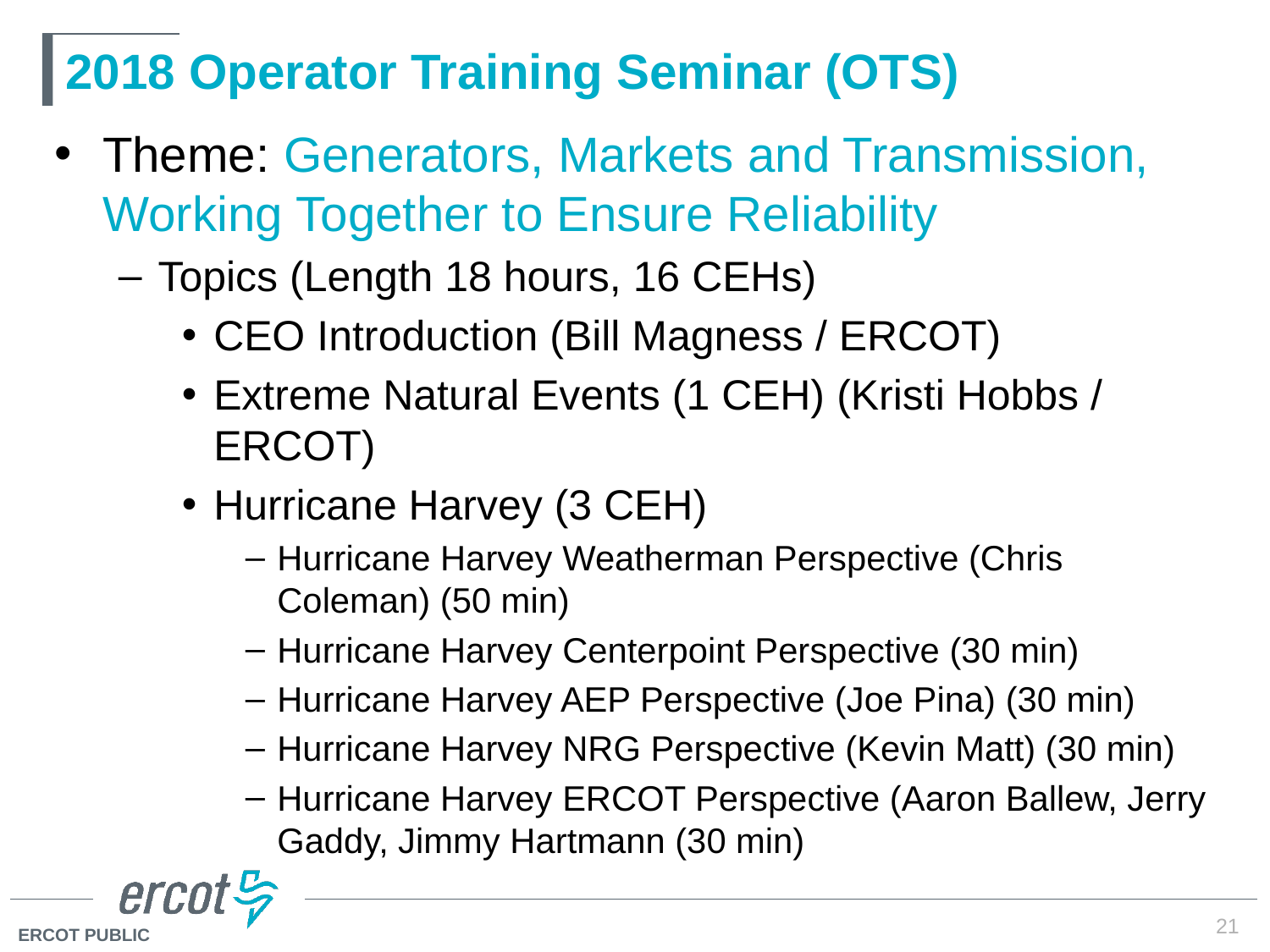

# 2018 Operator Training Seminar (OTS)
Theme: Generators, Markets and Transmission, Working Together to Ensure Reliability
Topics (Length 18 hours, 16 CEHs)
CEO Introduction (Bill Magness / ERCOT)
Extreme Natural Events (1 CEH) (Kristi Hobbs / ERCOT)
Hurricane Harvey (3 CEH)
Hurricane Harvey Weatherman Perspective (Chris Coleman) (50 min)
Hurricane Harvey Centerpoint Perspective (30 min)
Hurricane Harvey AEP Perspective (Joe Pina) (30 min)
Hurricane Harvey NRG Perspective (Kevin Matt) (30 min)
Hurricane Harvey ERCOT Perspective (Aaron Ballew, Jerry Gaddy, Jimmy Hartmann (30 min)
21